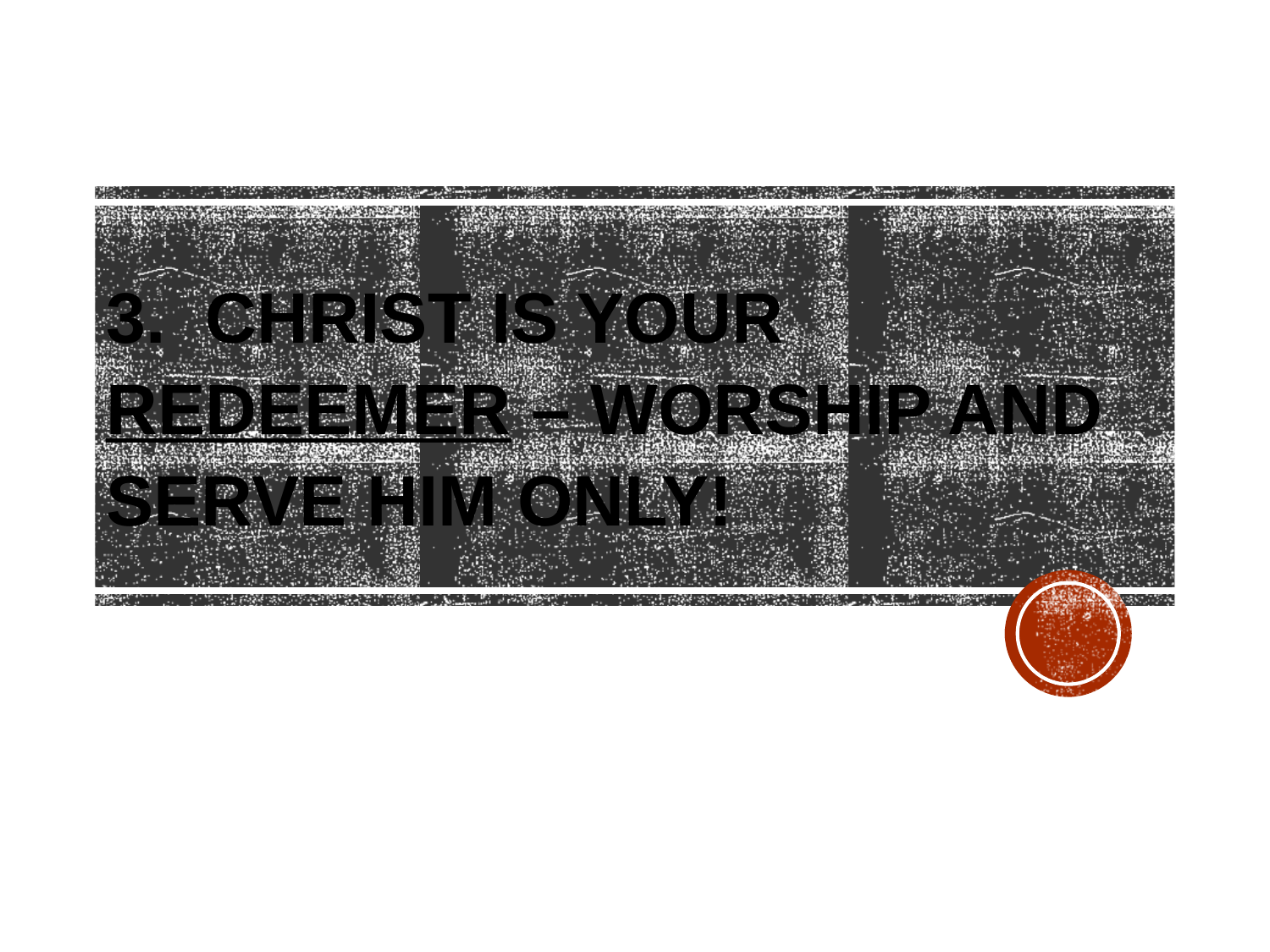

3.  CHRIST IS YOUR REDEEMER – WORSHIP AND SERVE HIM ONLY!